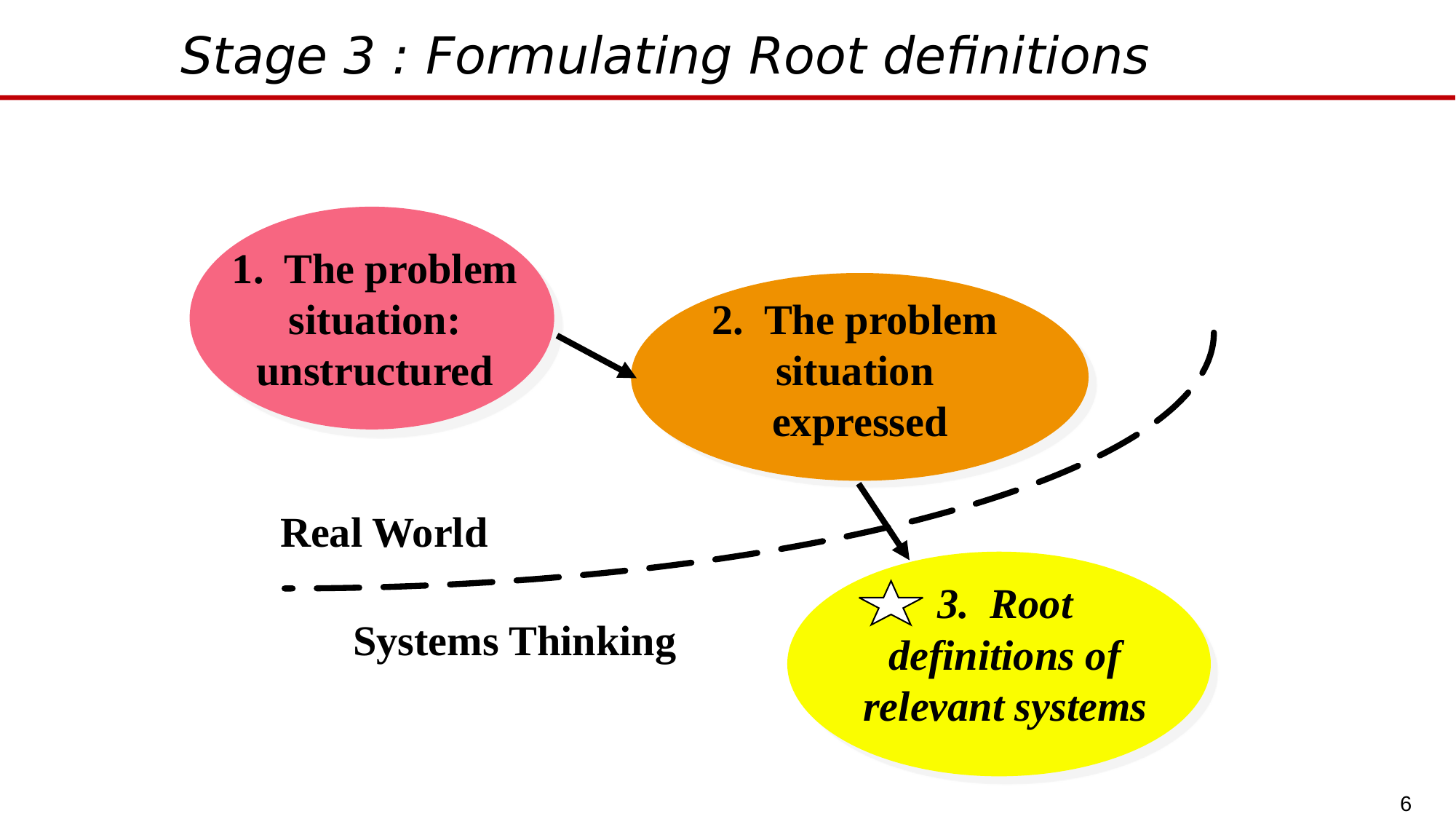

# Stage 3 : Formulating Root definitions

1.  The problem
situation:
unstructured

2.  The problem
situation
expressed

Real World

3.  Root
definitions of
relevant systems

Systems Thinking
6